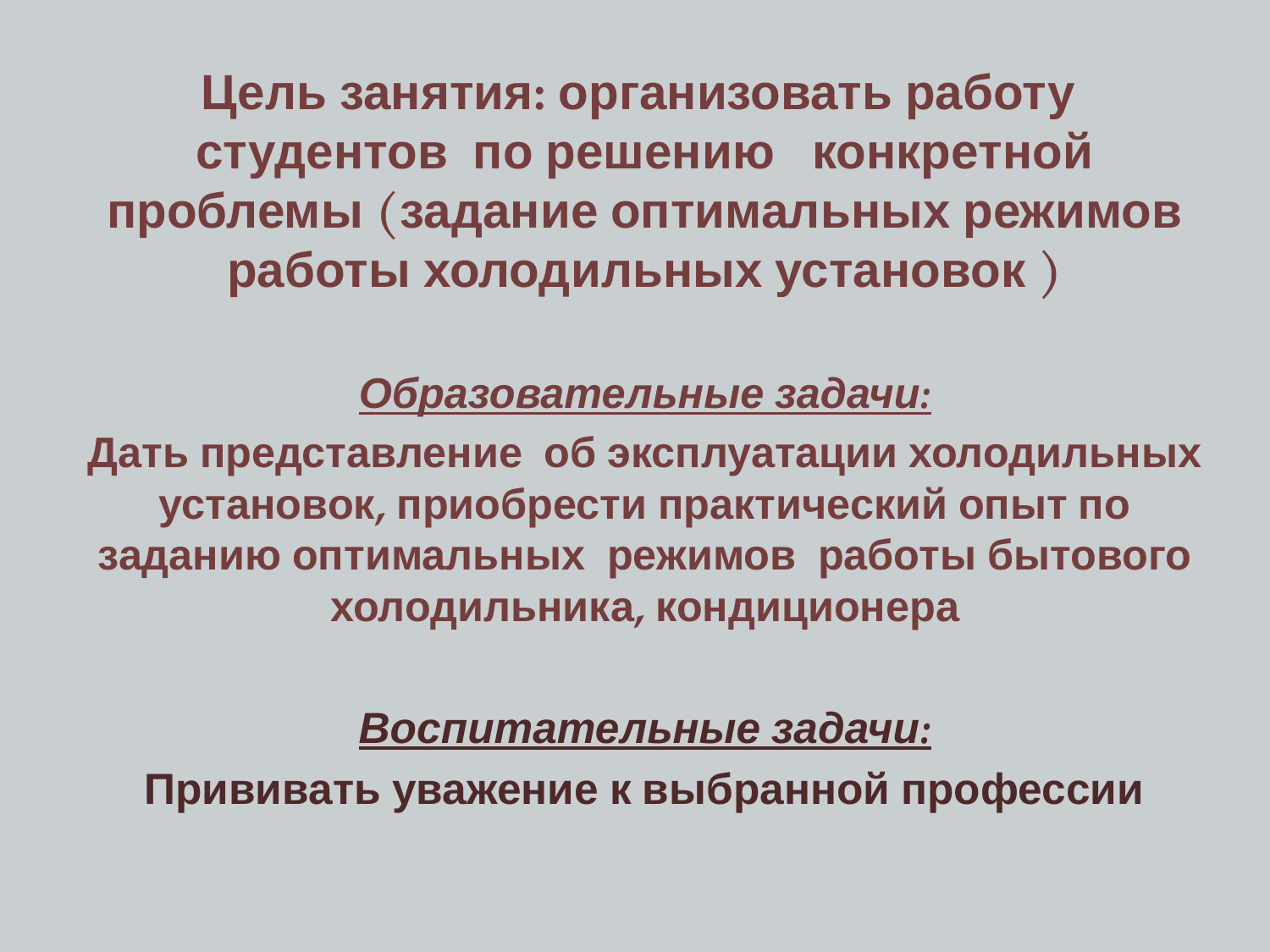

Цель занятия: организовать работу  студентов  по решению   конкретной проблемы (задание оптимальных режимов работы холодильных установок )

Образовательные задачи:
Дать представление  об эксплуатации холодильных установок, приобрести практический опыт по заданию оптимальных  режимов  работы бытового холодильника, кондиционера

Воспитательные задачи:
Прививать уважение к выбранной профессии
#